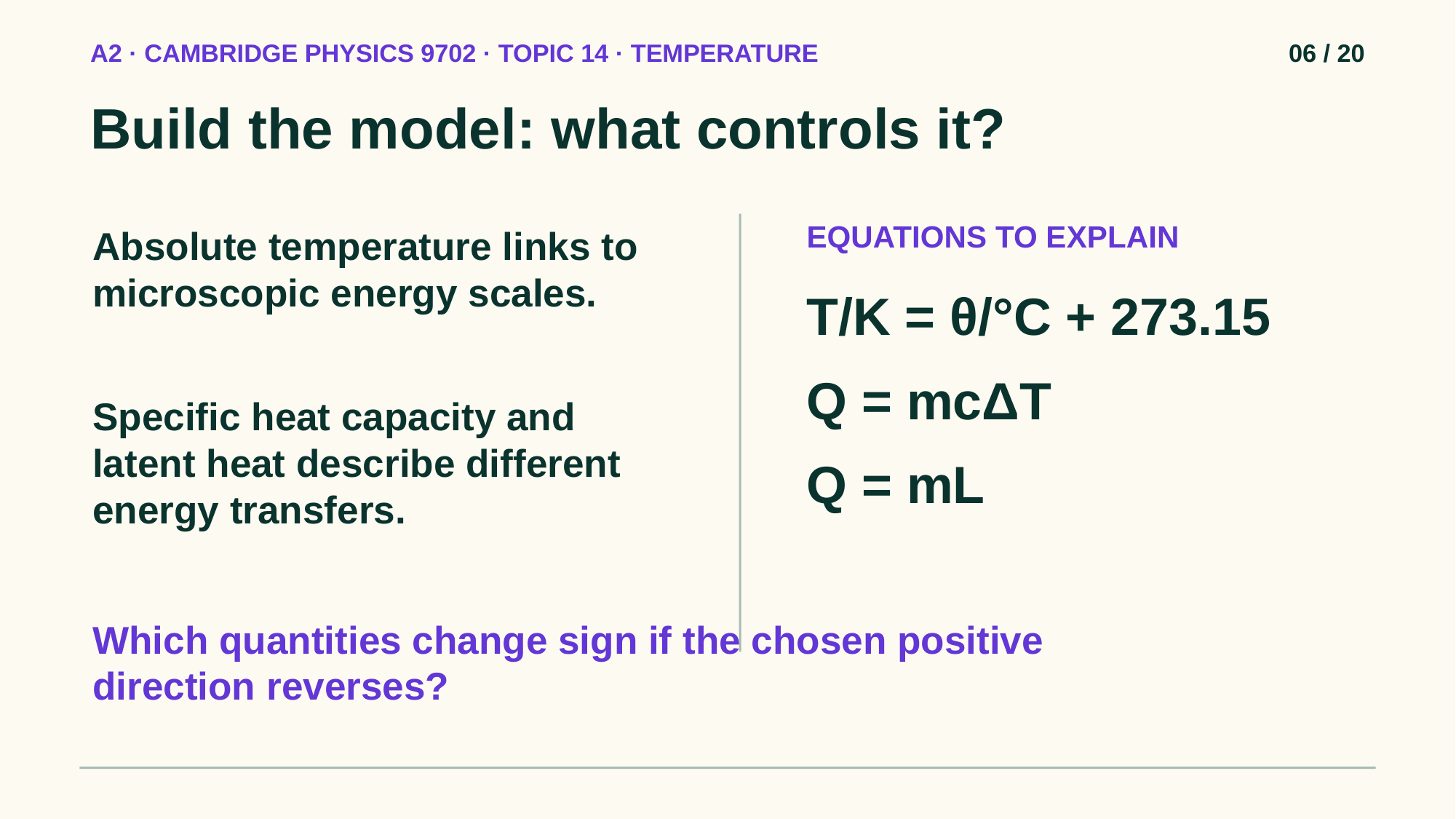

A2 · CAMBRIDGE PHYSICS 9702 · TOPIC 14 · TEMPERATURE
06 / 20
Build the model: what controls it?
EQUATIONS TO EXPLAIN

Absolute temperature links to microscopic energy scales.
T/K = θ/°C + 273.15
Q = mcΔT
Specific heat capacity and latent heat describe different energy transfers.
Q = mL
Which quantities change sign if the chosen positive direction reverses?